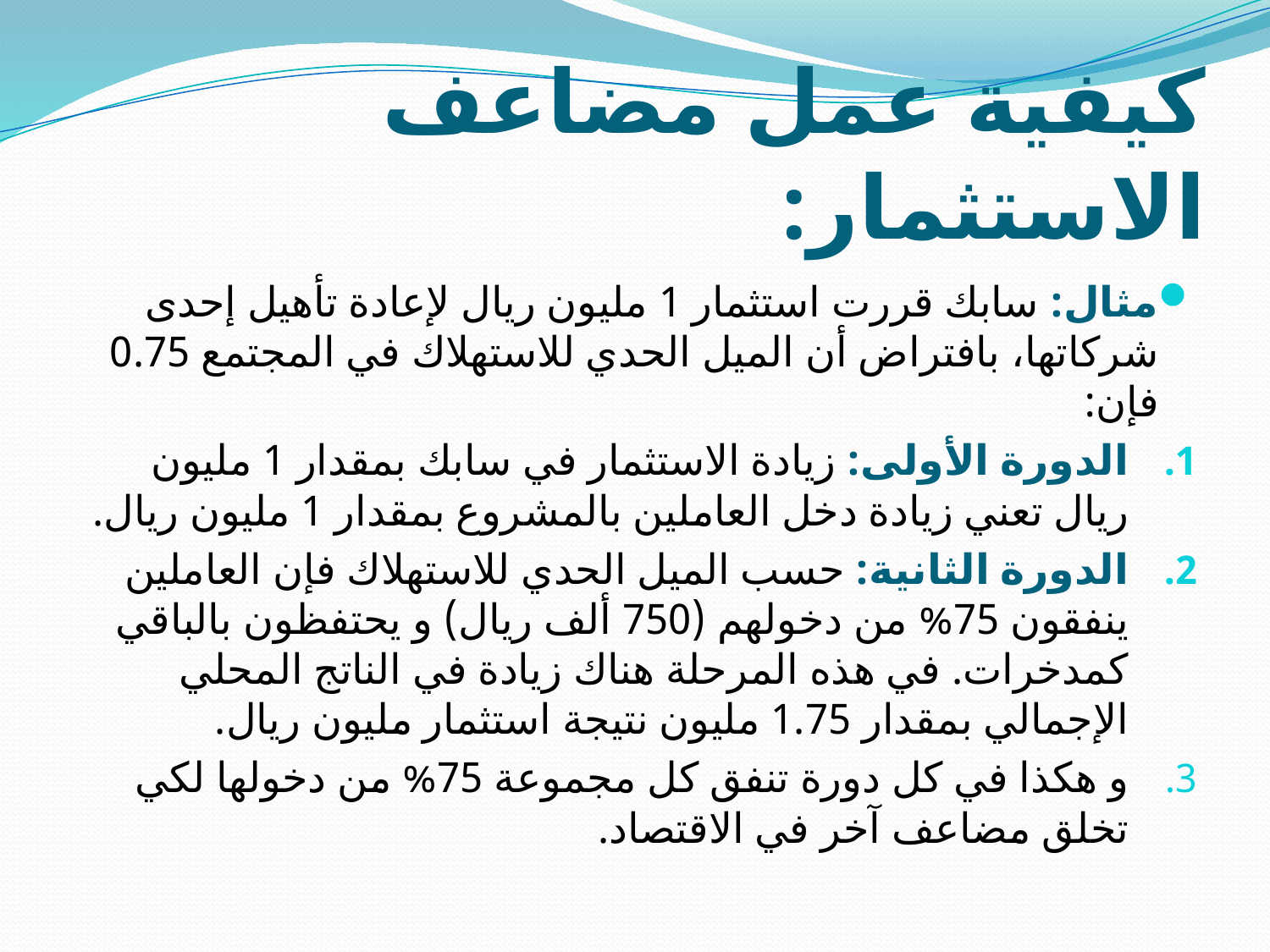

# كيفية عمل مضاعف الاستثمار:
مثال: سابك قررت استثمار 1 مليون ريال لإعادة تأهيل إحدى شركاتها، بافتراض أن الميل الحدي للاستهلاك في المجتمع 0.75 فإن:
الدورة الأولى: زيادة الاستثمار في سابك بمقدار 1 مليون ريال تعني زيادة دخل العاملين بالمشروع بمقدار 1 مليون ريال.
الدورة الثانية: حسب الميل الحدي للاستهلاك فإن العاملين ينفقون 75% من دخولهم (750 ألف ريال) و يحتفظون بالباقي كمدخرات. في هذه المرحلة هناك زيادة في الناتج المحلي الإجمالي بمقدار 1.75 مليون نتيجة استثمار مليون ريال.
و هكذا في كل دورة تنفق كل مجموعة 75% من دخولها لكي تخلق مضاعف آخر في الاقتصاد.